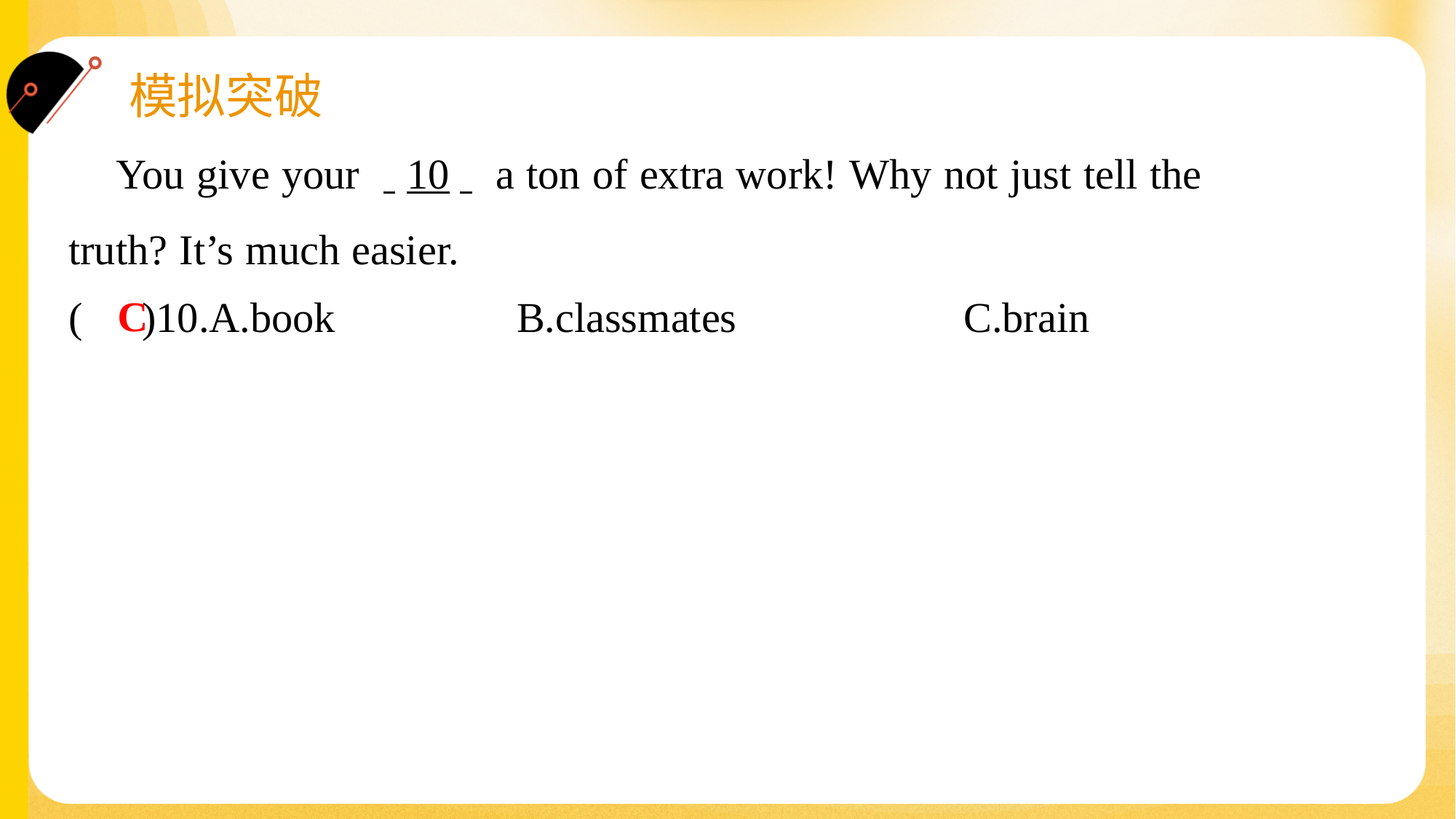

You give your . .10. . a ton of extra work! Why not just tell the
truth? It’s much easier.#5
C
(     )10.A.book	B.classmates	C.brain